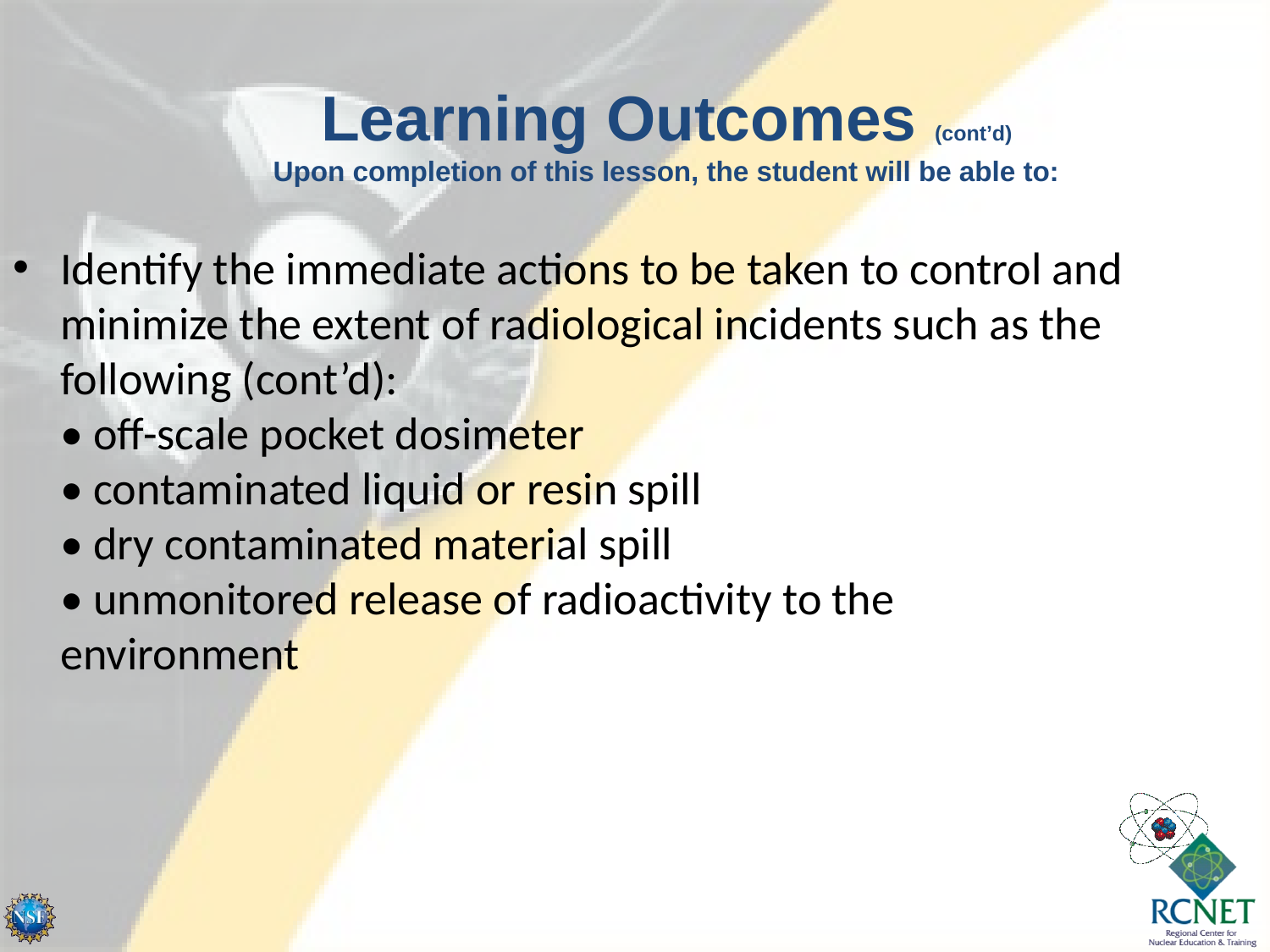

Learning Outcomes (cont’d)
Upon completion of this lesson, the student will be able to:
Identify the immediate actions to be taken to control and minimize the extent of radiological incidents such as the following (cont’d):
• off-scale pocket dosimeter
• contaminated liquid or resin spill
• dry contaminated material spill
• unmonitored release of radioactivity to the environment